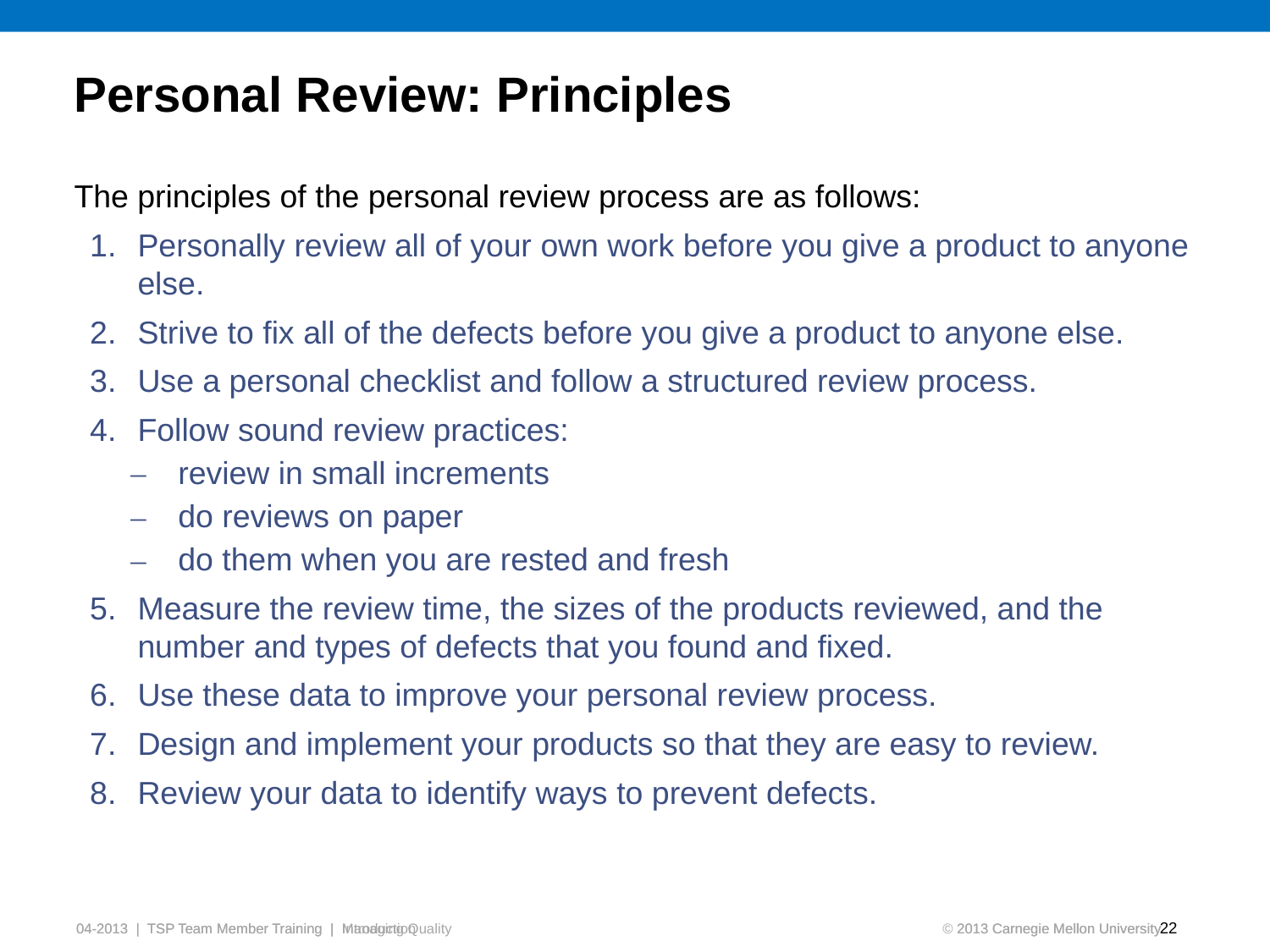

# Personal Review: Principles
The principles of the personal review process are as follows:
Personally review all of your own work before you give a product to anyone else.
Strive to fix all of the defects before you give a product to anyone else.
Use a personal checklist and follow a structured review process.
Follow sound review practices:
review in small increments
do reviews on paper
do them when you are rested and fresh
Measure the review time, the sizes of the products reviewed, and the number and types of defects that you found and fixed.
Use these data to improve your personal review process.
Design and implement your products so that they are easy to review.
Review your data to identify ways to prevent defects.